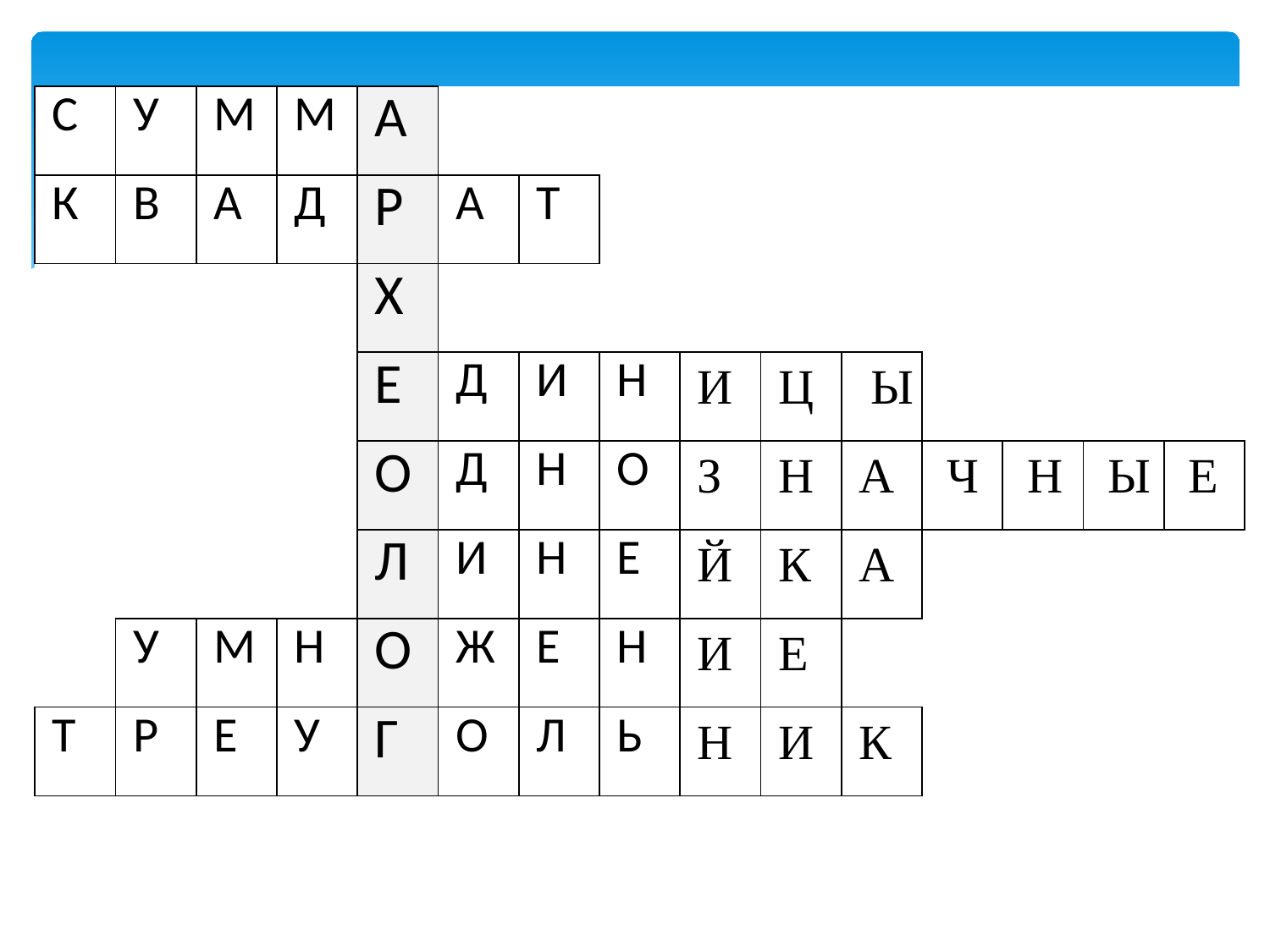

| С | У | М | М | А |  |  |  |  |  |  |  |  |  |  |
| --- | --- | --- | --- | --- | --- | --- | --- | --- | --- | --- | --- | --- | --- | --- |
| К | В | А | Д | Р | А | Т |  |  |  |  |  |  |  |  |
|  |  |  |  | Х |  |  |  |  |  |  |  |  |  |  |
|  |  |  |  | Е | Д | И | Н | И | Ц | Ы |  |  |  |  |
|  |  |  |  | О | Д | Н | О | З | Н | А | Ч | Н | Ы | Е |
|  |  |  |  | Л | И | Н | Е | Й | К | А |  |  |  |  |
|  | У | М | Н | О | Ж | Е | Н | И | Е |  |  |  |  |  |
| Т | Р | Е | У | Г | О | Л | Ь | Н | И | К |  |  |  |  |